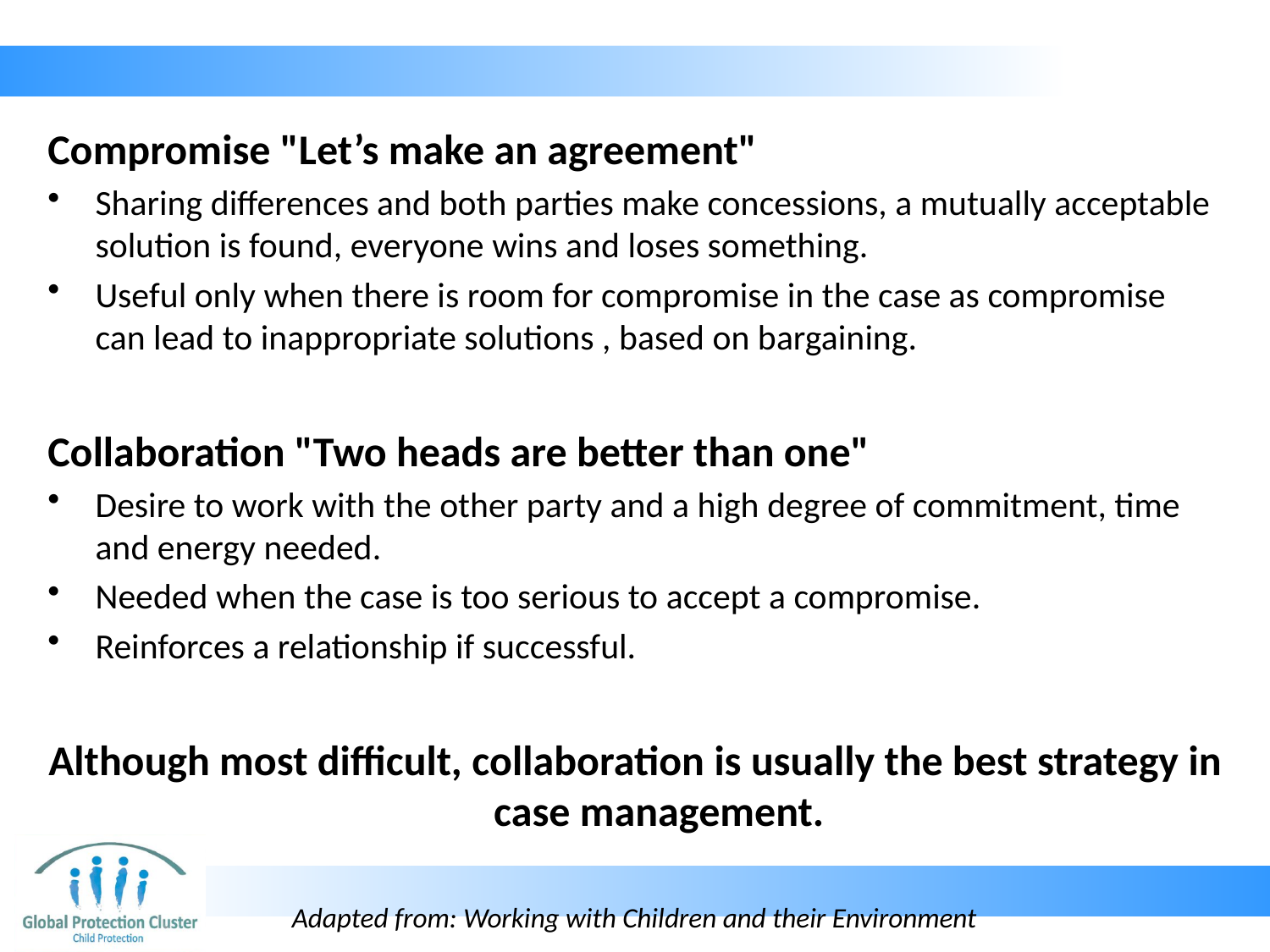

Compromise "Let’s make an agreement"
Sharing differences and both parties make concessions, a mutually acceptable solution is found, everyone wins and loses something.
Useful only when there is room for compromise in the case as compromise can lead to inappropriate solutions , based on bargaining.

Collaboration "Two heads are better than one"
Desire to work with the other party and a high degree of commitment, time and energy needed.
Needed when the case is too serious to accept a compromise.
Reinforces a relationship if successful.

Although most difficult, collaboration is usually the best strategy in case management.

Adapted from: Working with Children and their Environment